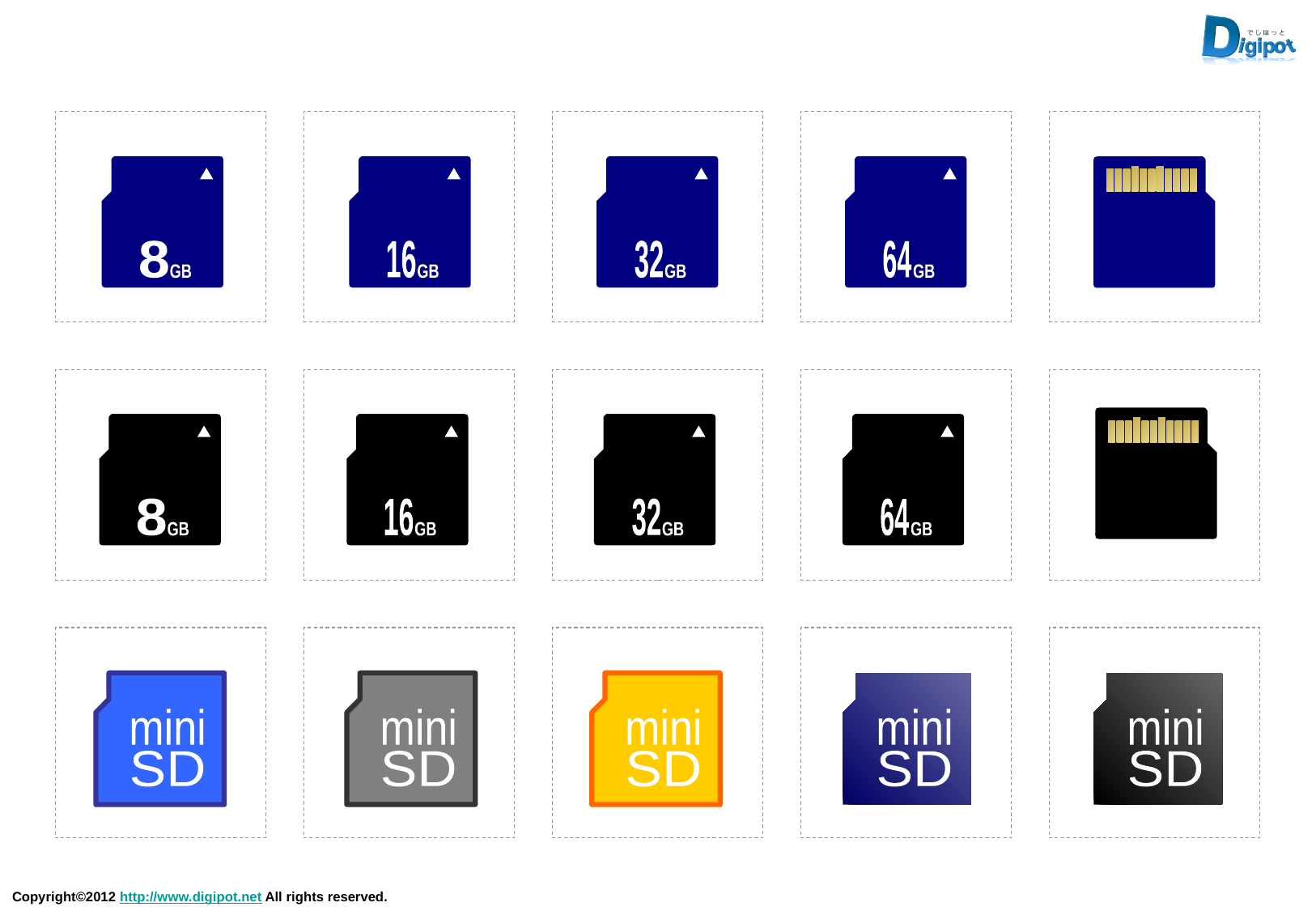

8
GB

16
GB

32
GB

64
GB

8
GB

16
GB

32
GB

64
GB

mini
SD

mini
SD

mini
SD

mini
SD

mini
SD